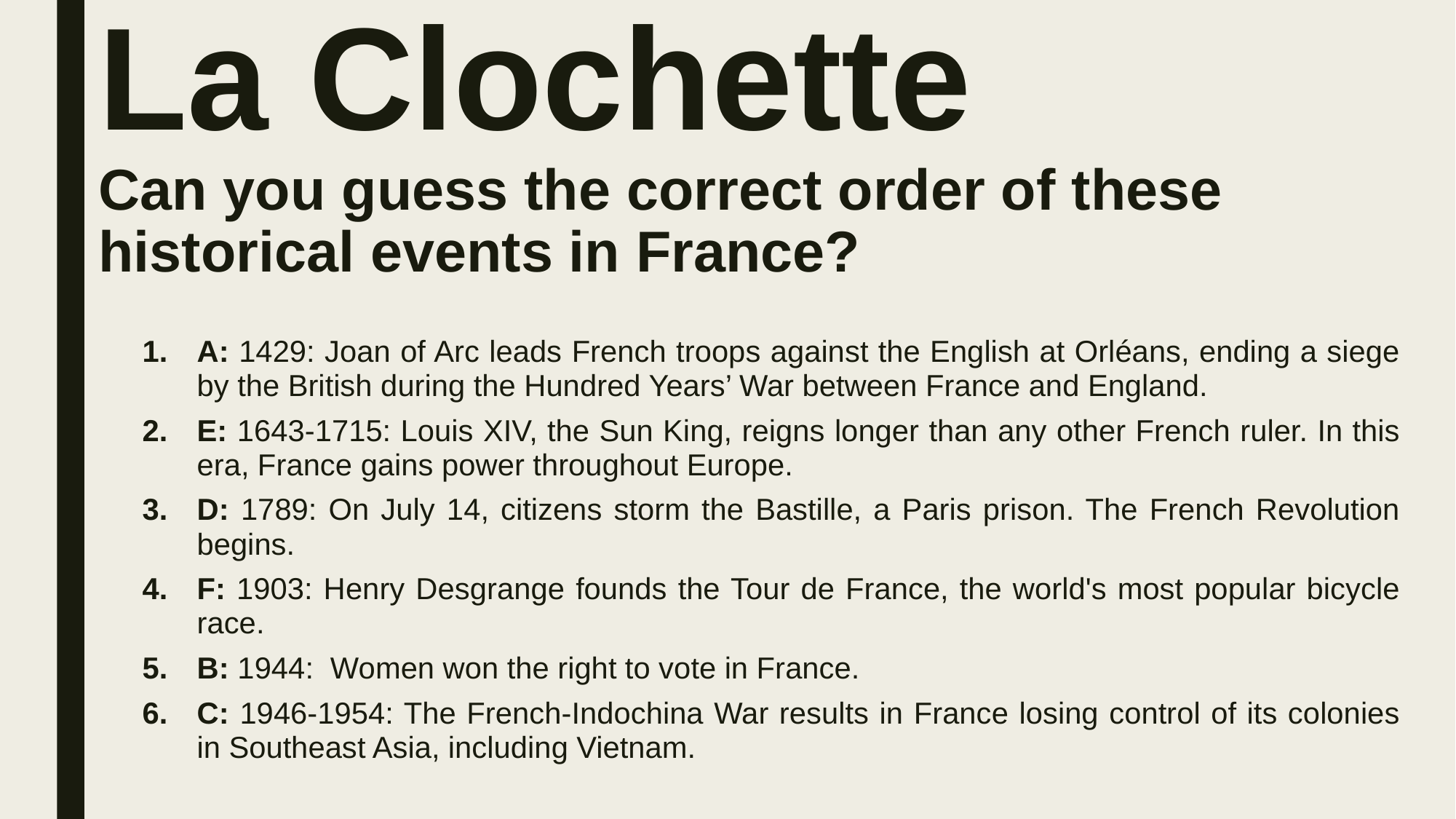

# La Clochette Can you guess the correct order of these historical events in France?
A: 1429: Joan of Arc leads French troops against the English at Orléans, ending a siege by the British during the Hundred Years’ War between France and England.
E: 1643-1715: Louis XIV, the Sun King, reigns longer than any other French ruler. In this era, France gains power throughout Europe.
D: 1789: On July 14, citizens storm the Bastille, a Paris prison. The French Revolution begins.
F: 1903: Henry Desgrange founds the Tour de France, the world's most popular bicycle race.
B: 1944:  Women won the right to vote in France.
C: 1946-1954: The French-Indochina War results in France losing control of its colonies in Southeast Asia, including Vietnam.